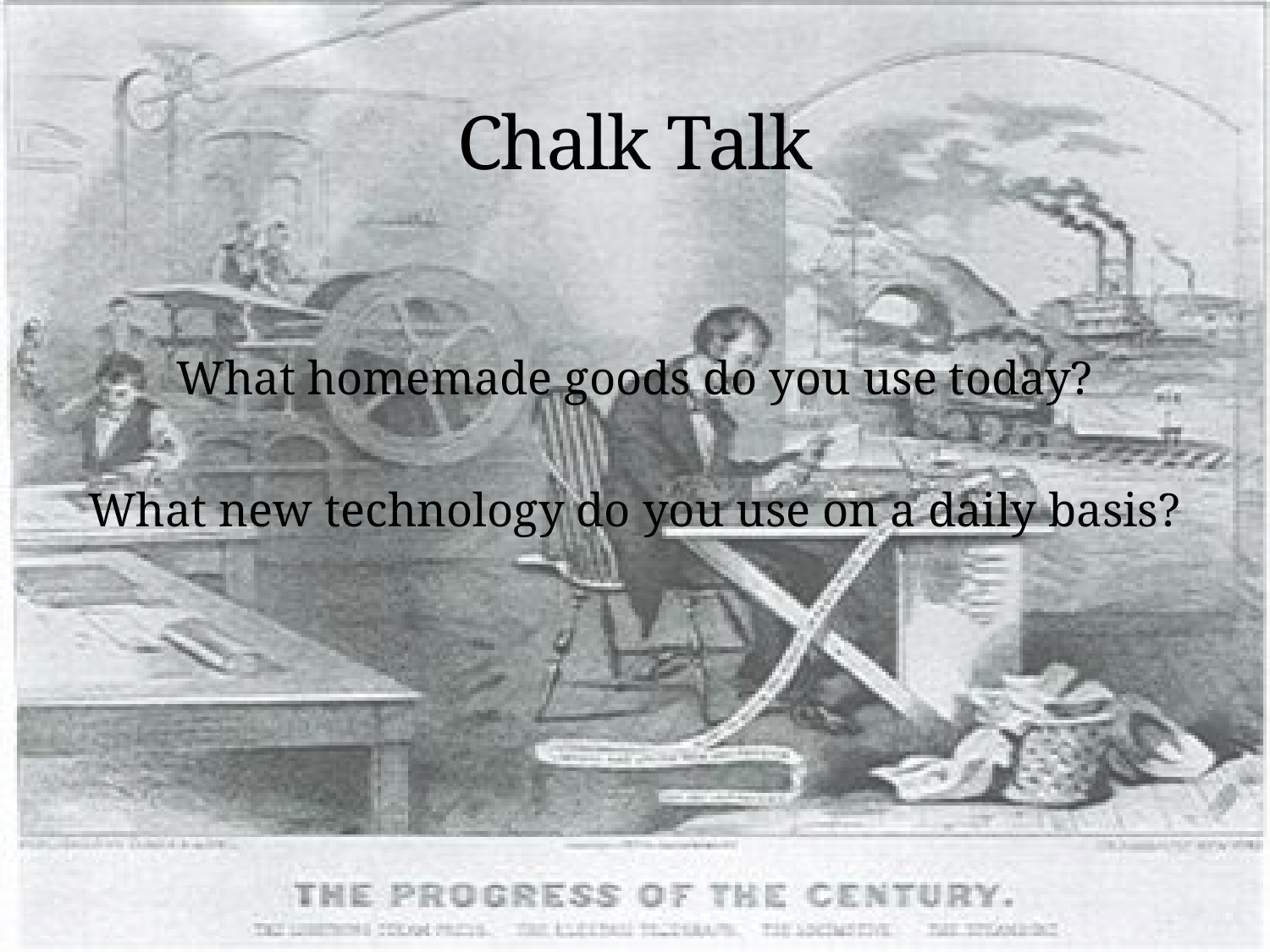

# Chalk Talk

What homemade goods do you use today?

What new technology do you use on a daily basis?